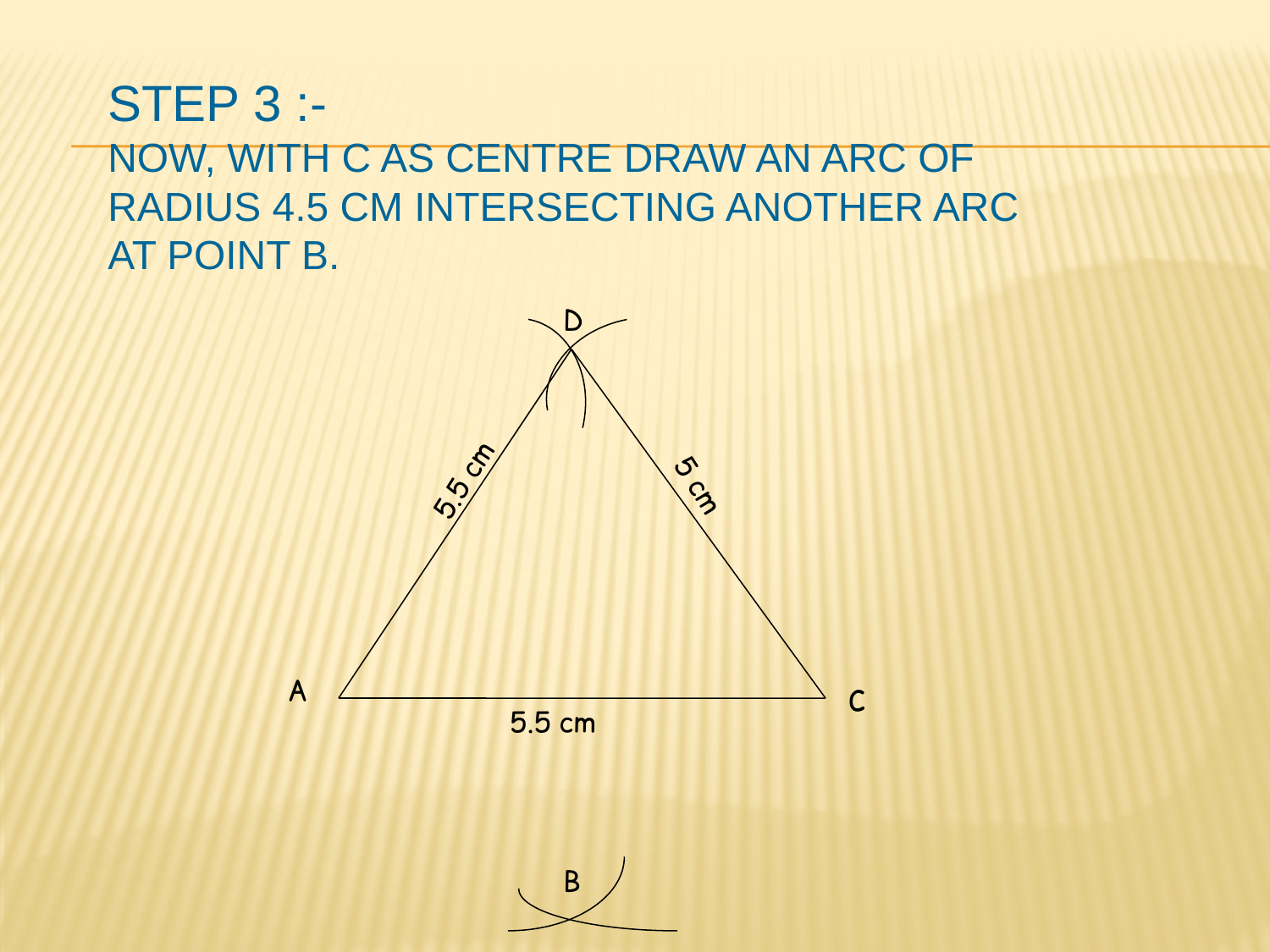

# Step 3 :- Now, with C as centre draw an arc of radius 4.5 cm intersecting another arc at point B.
D

5.5 cm
5 cm
A
C

5.5 cm

B